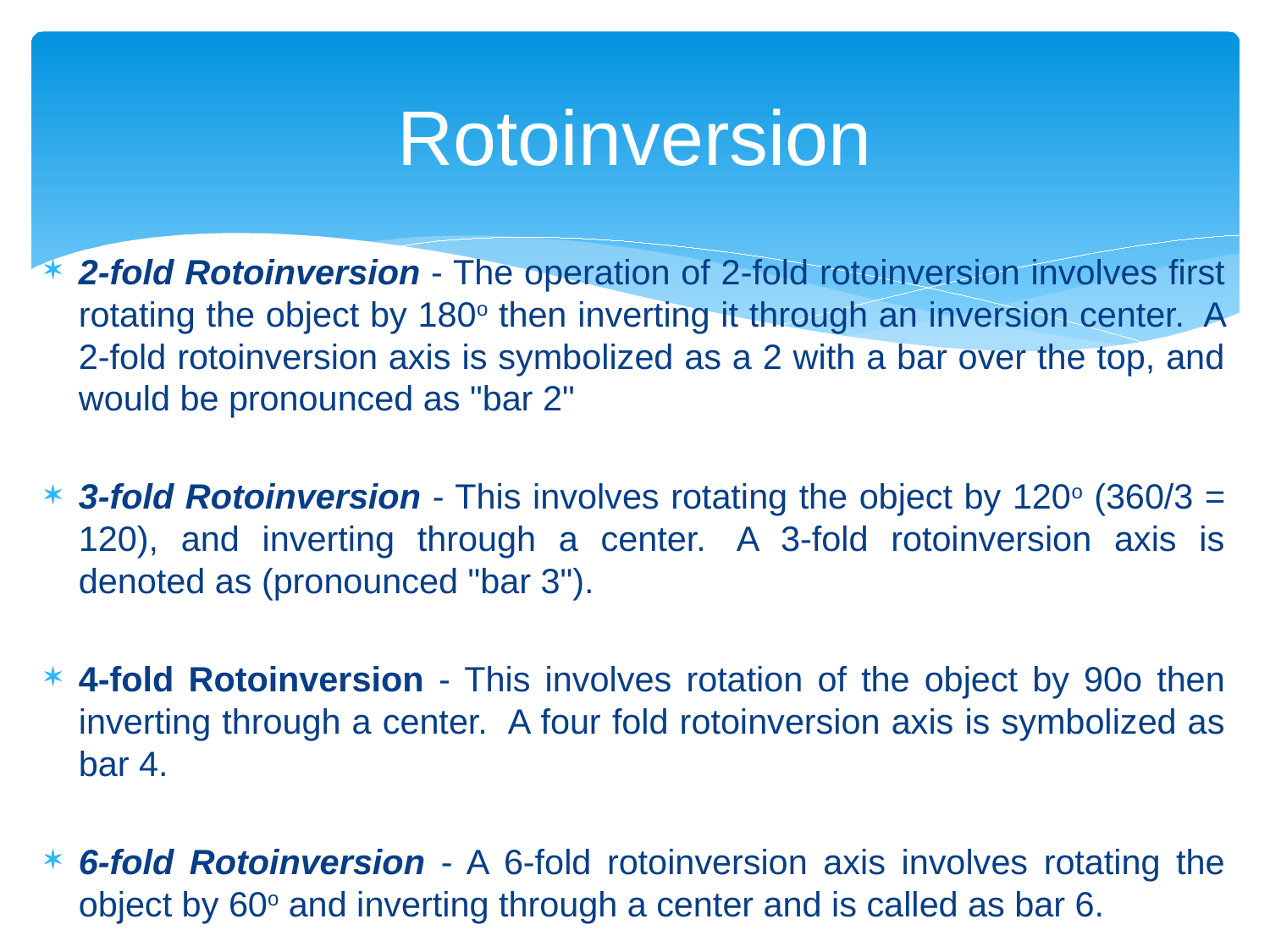

# Rotoinversion
2-fold Rotoinversion - The operation of 2-fold rotoinversion involves first rotating the object by 180o then inverting it through an inversion center.  A 2-fold rotoinversion axis is symbolized as a 2 with a bar over the top, and would be pronounced as "bar 2"

3-fold Rotoinversion - This involves rotating the object by 120o (360/3 = 120), and inverting through a center.  A 3-fold rotoinversion axis is denoted as (pronounced "bar 3").

4-fold Rotoinversion - This involves rotation of the object by 90o then inverting through a center.  A four fold rotoinversion axis is symbolized as bar 4.

6-fold Rotoinversion - A 6-fold rotoinversion axis involves rotating the object by 60o and inverting through a center and is called as bar 6.